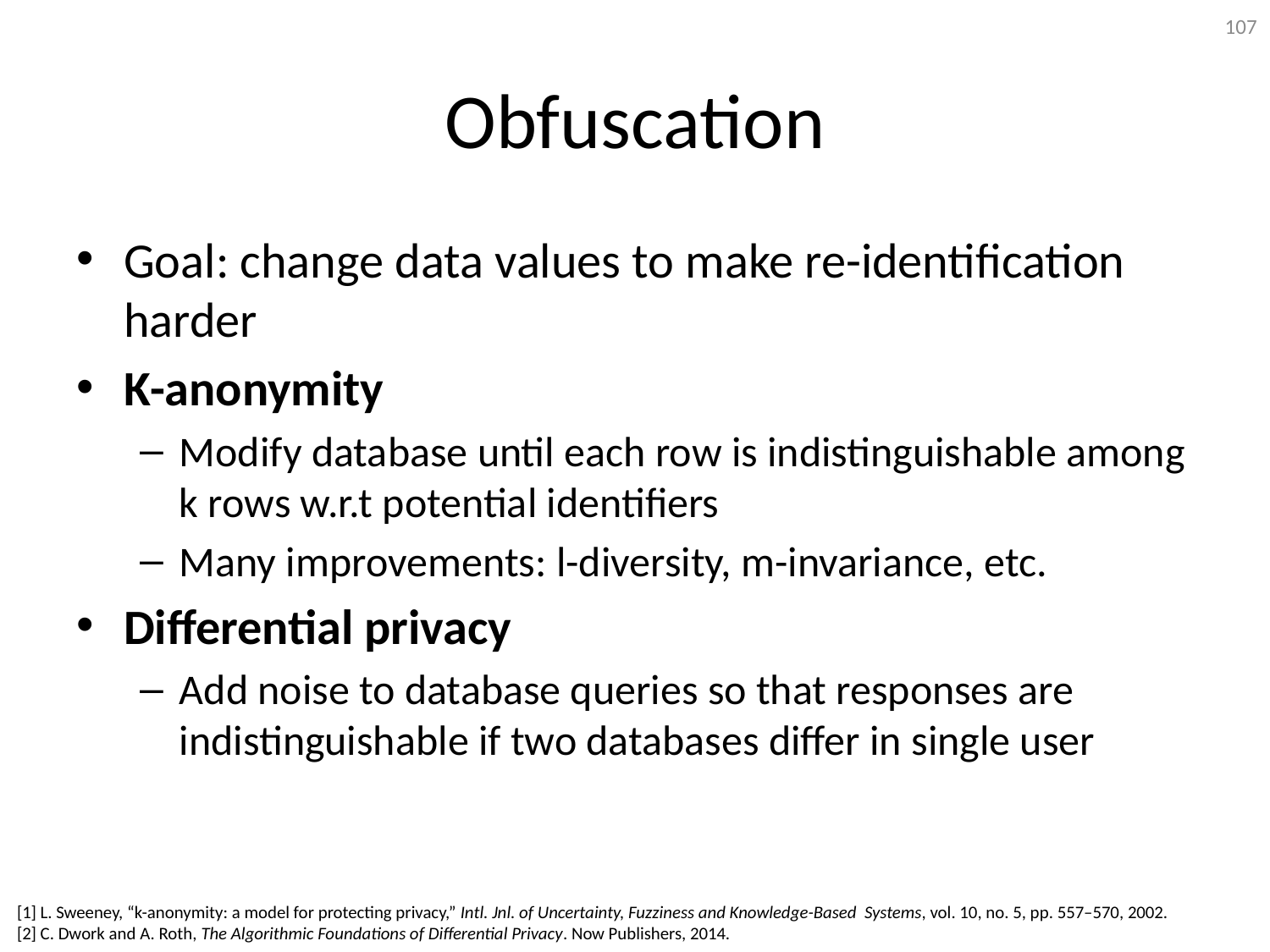

107
# Obfuscation
Goal: change data values to make re-identification harder
K-anonymity
Modify database until each row is indistinguishable among k rows w.r.t potential identifiers
Many improvements: l-diversity, m-invariance, etc.
Differential privacy
Add noise to database queries so that responses are indistinguishable if two databases differ in single user
[1] L. Sweeney, “k-anonymity: a model for protecting privacy,” Intl. Jnl. of Uncertainty, Fuzziness and Knowledge-Based  Systems, vol. 10, no. 5, pp. 557–570, 2002.
[2] C. Dwork and A. Roth, The Algorithmic Foundations of Differential Privacy. Now Publishers, 2014.